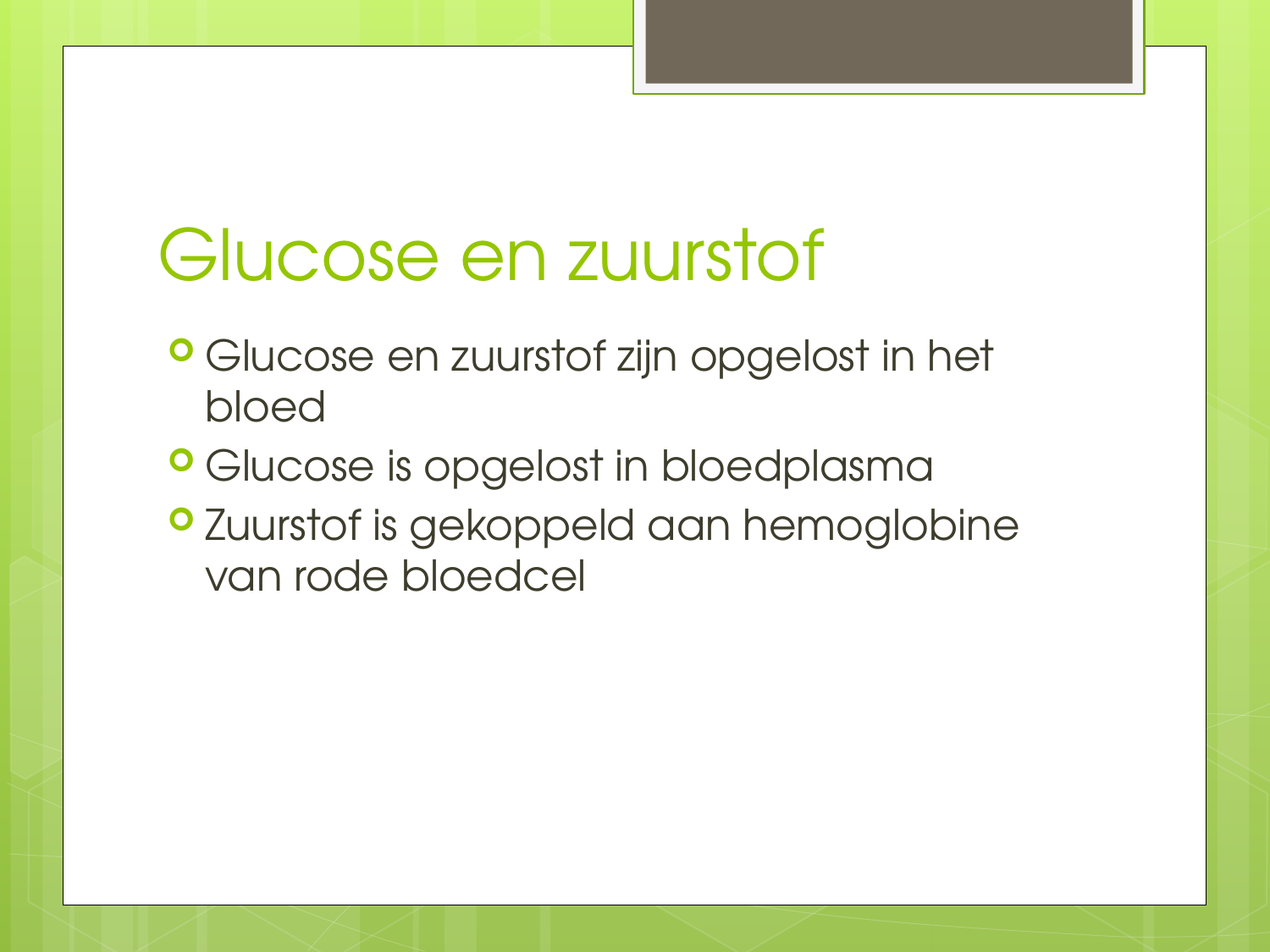

# Glucose en zuurstof
Glucose en zuurstof zijn opgelost in het bloed
Glucose is opgelost in bloedplasma
Zuurstof is gekoppeld aan hemoglobine van rode bloedcel